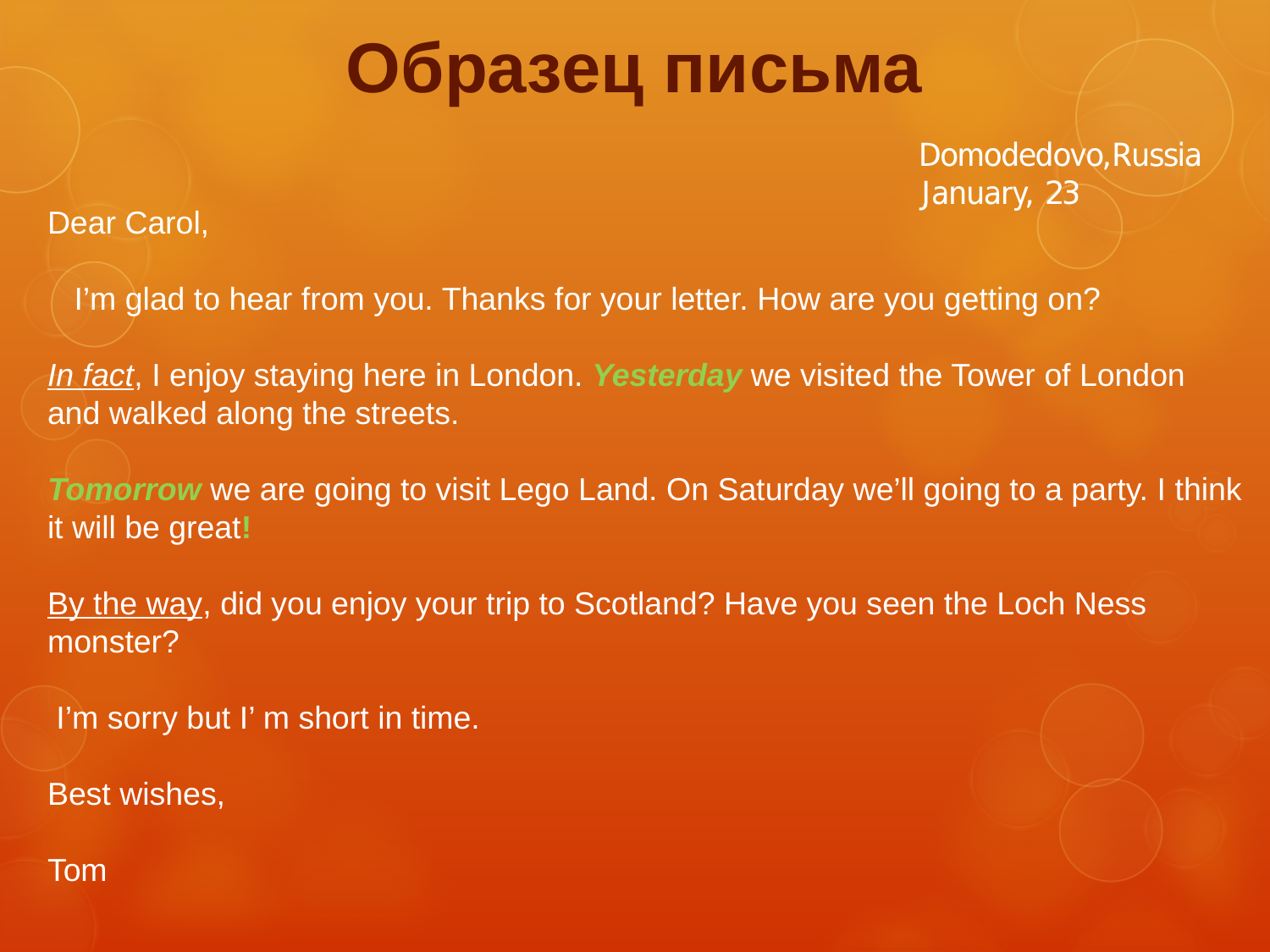

Образец письма
Domodedovo,Russia
January, 23
Dear Carol,

   I’m glad to hear from you. Thanks for your letter. How are you getting on?

In fact, I enjoy staying here in London. Yesterday we visited the Tower of London and walked along the streets.

Tomorrow we are going to visit Lego Land. On Saturday we’ll going to a party. I think it will be great!

By the way, did you enjoy your trip to Scotland? Have you seen the Loch Ness monster?

 I’m sorry but I’ m short in time.

Best wishes,

Tom